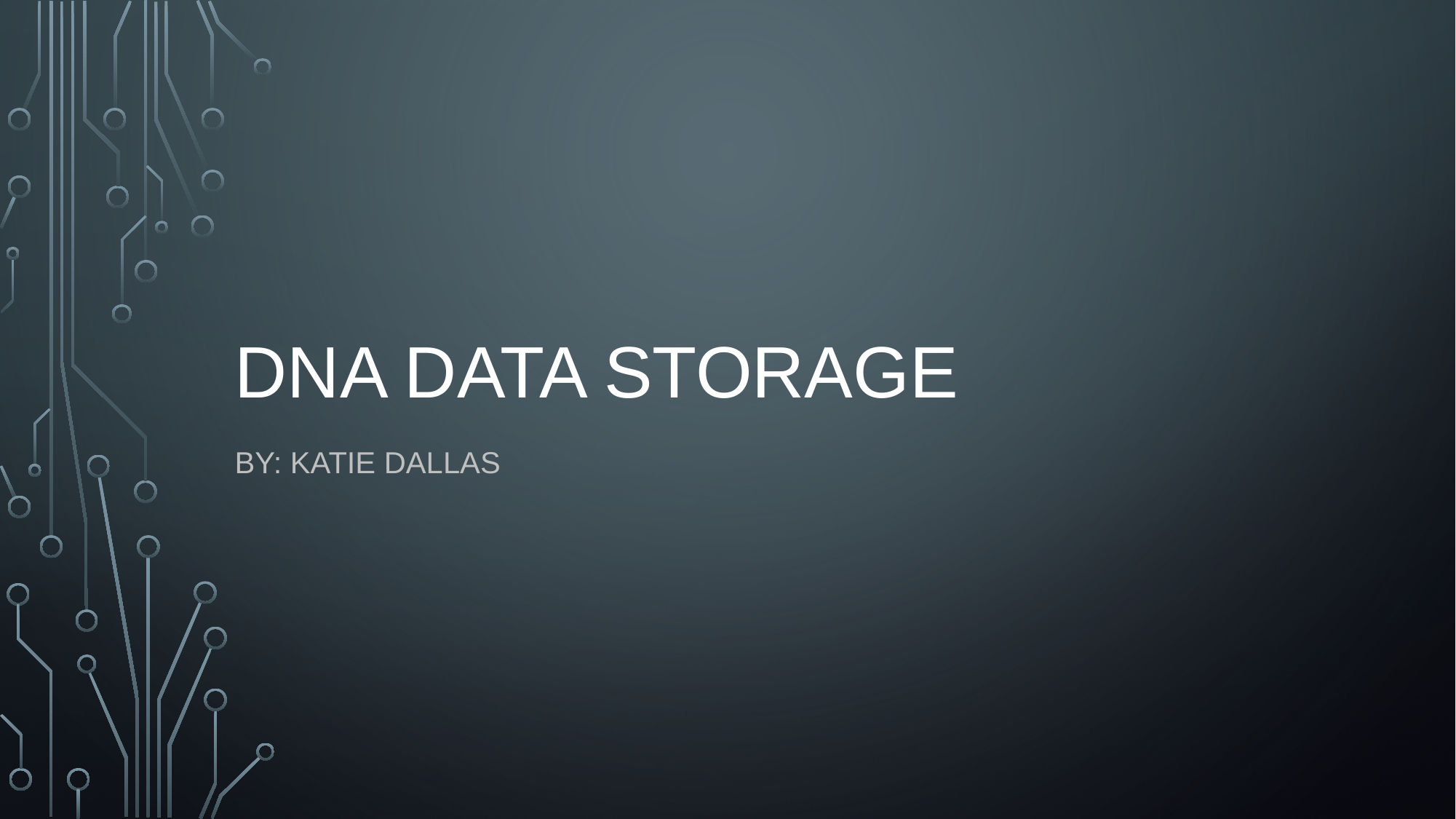

# DNA data storage
By: Katie dallas